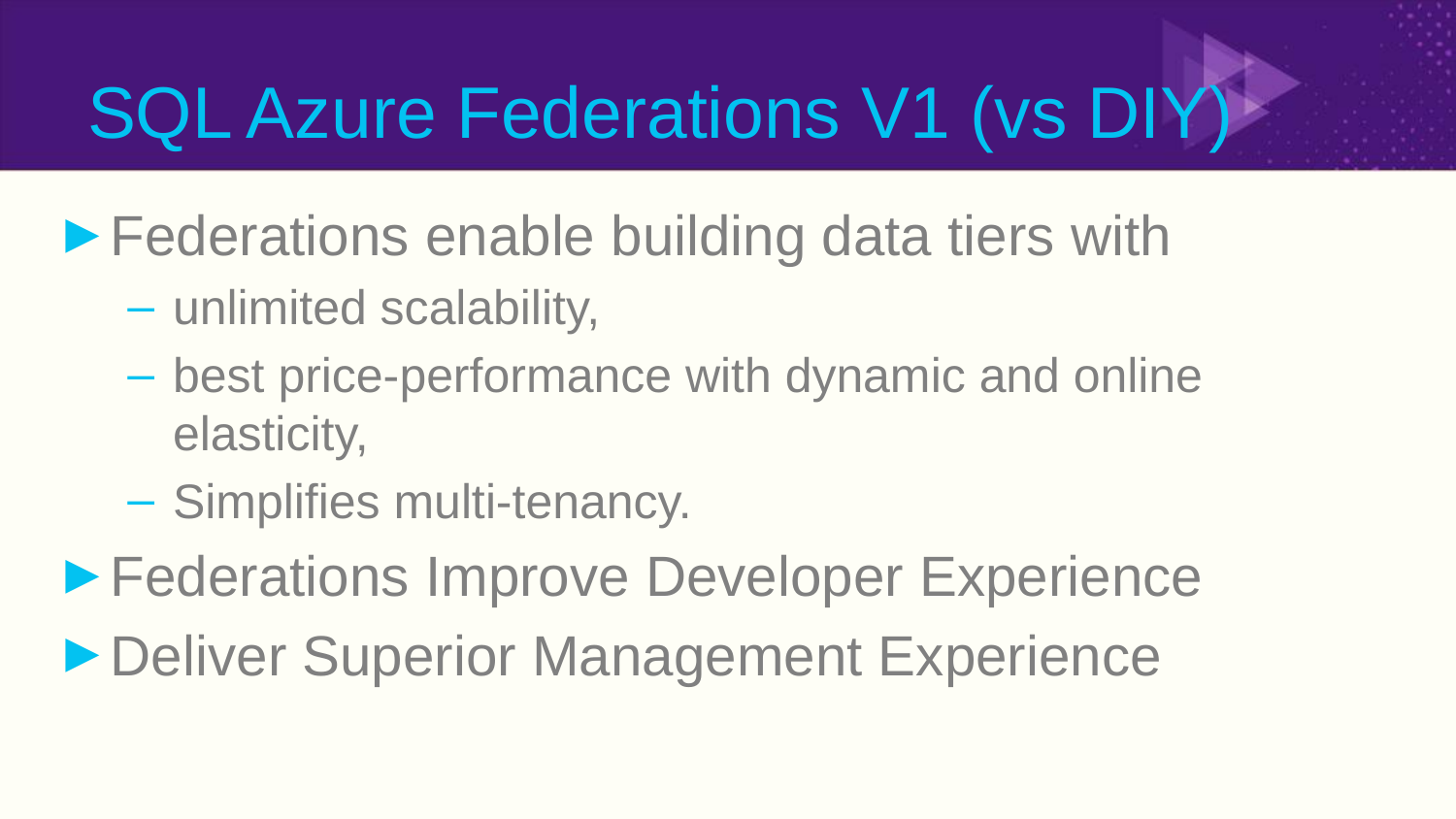

# SQL Azure Federations V1 (vs DIY)
Federations enable building data tiers with
unlimited scalability,
best price-performance with dynamic and online elasticity,
Simplifies multi-tenancy.
Federations Improve Developer Experience
Deliver Superior Management Experience